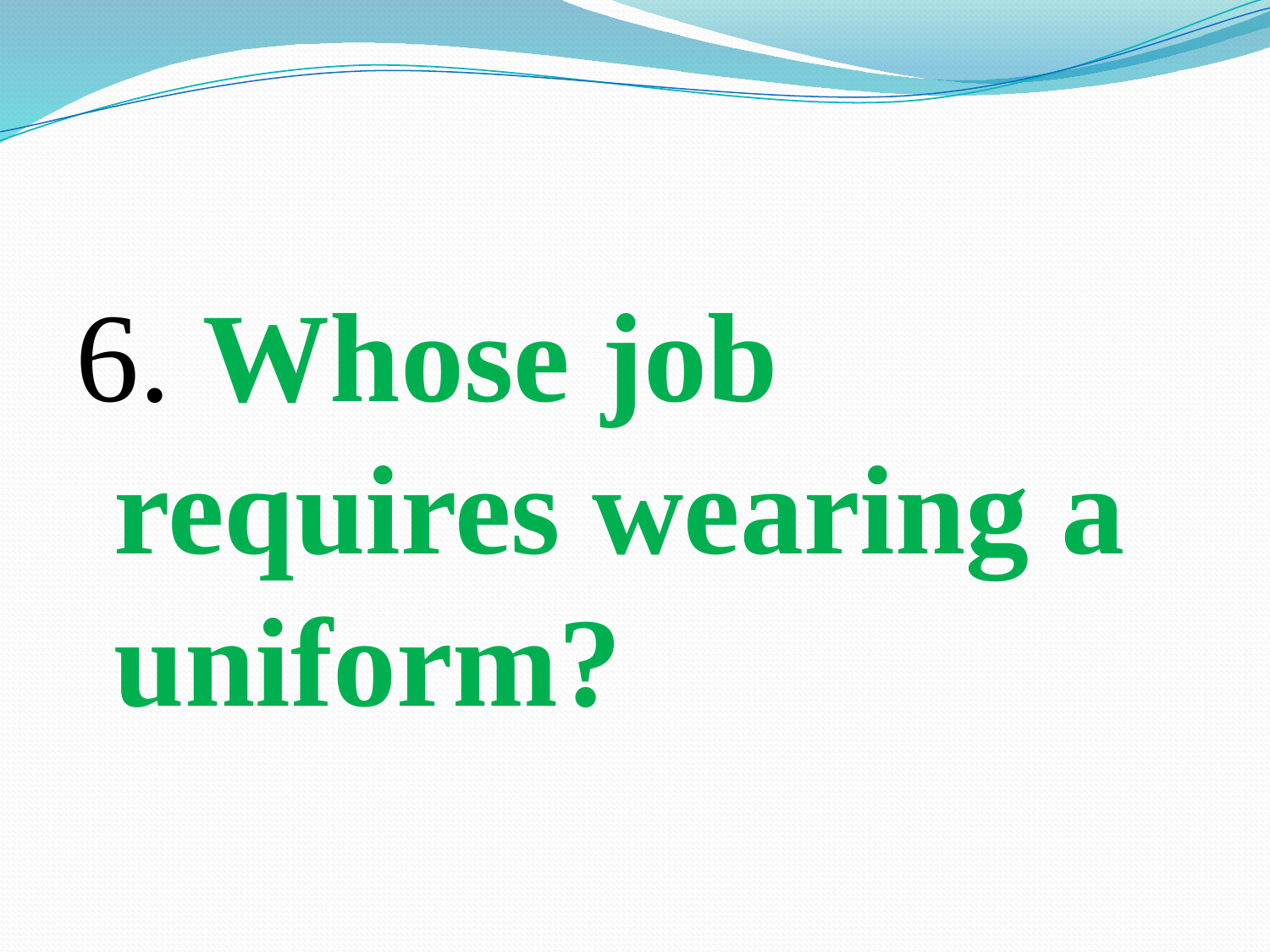

#
6. Whose job requires wearing a uniform?